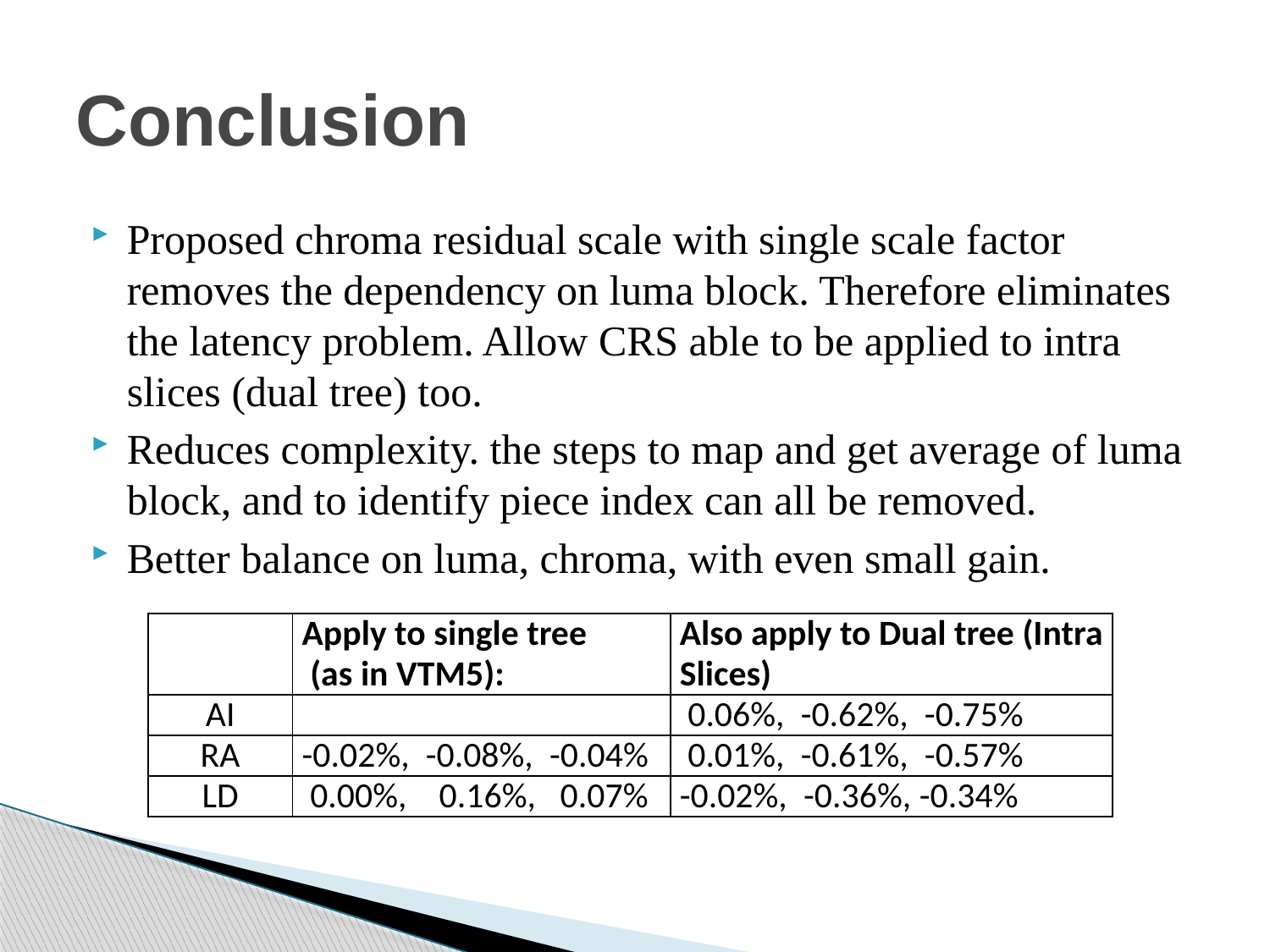

# Conclusion
Proposed chroma residual scale with single scale factor removes the dependency on luma block. Therefore eliminates the latency problem. Allow CRS able to be applied to intra slices (dual tree) too.
Reduces complexity. the steps to map and get average of luma block, and to identify piece index can all be removed.
Better balance on luma, chroma, with even small gain.

|  | Apply to single tree (as in VTM5): | Also apply to Dual tree (Intra Slices) |
| --- | --- | --- |
| AI |  | 0.06%, -0.62%, -0.75% |
| RA | -0.02%, -0.08%, -0.04% | 0.01%, -0.61%, -0.57% |
| LD | 0.00%, 0.16%, 0.07% | -0.02%, -0.36%, -0.34% |